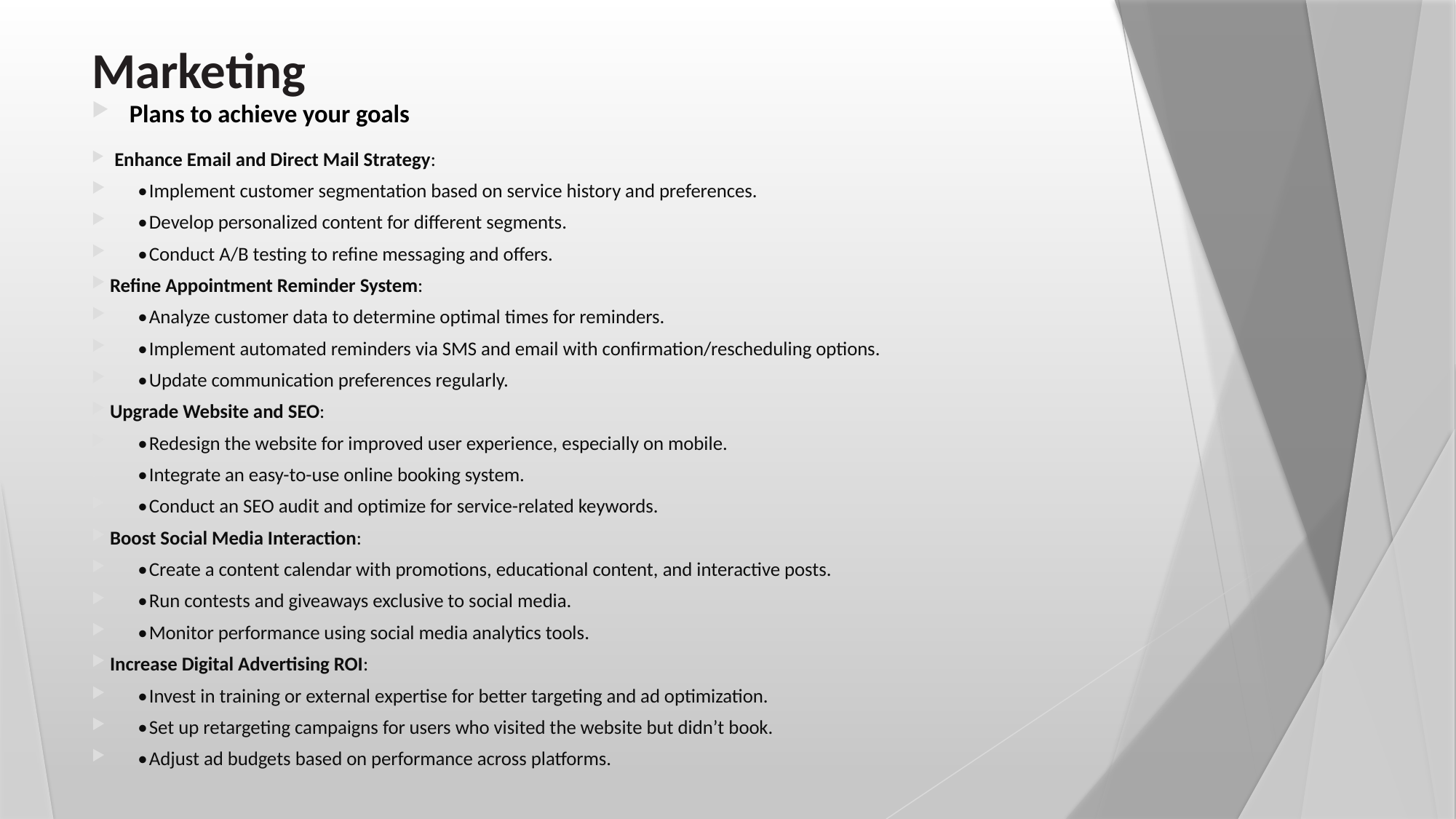

# Marketing

Plans to achieve your goals

 	Enhance Email and Direct Mail Strategy:
	•	Implement customer segmentation based on service history and preferences.
	•	Develop personalized content for different segments.
	•	Conduct A/B testing to refine messaging and offers.
	Refine Appointment Reminder System:
	•	Analyze customer data to determine optimal times for reminders.
	•	Implement automated reminders via SMS and email with confirmation/rescheduling options.
	•	Update communication preferences regularly.
	Upgrade Website and SEO:
	•	Redesign the website for improved user experience, especially on mobile.
	•	Integrate an easy-to-use online booking system.
	•	Conduct an SEO audit and optimize for service-related keywords.
	Boost Social Media Interaction:
	•	Create a content calendar with promotions, educational content, and interactive posts.
	•	Run contests and giveaways exclusive to social media.
	•	Monitor performance using social media analytics tools.
	Increase Digital Advertising ROI:
	•	Invest in training or external expertise for better targeting and ad optimization.
	•	Set up retargeting campaigns for users who visited the website but didn’t book.
	•	Adjust ad budgets based on performance across platforms.